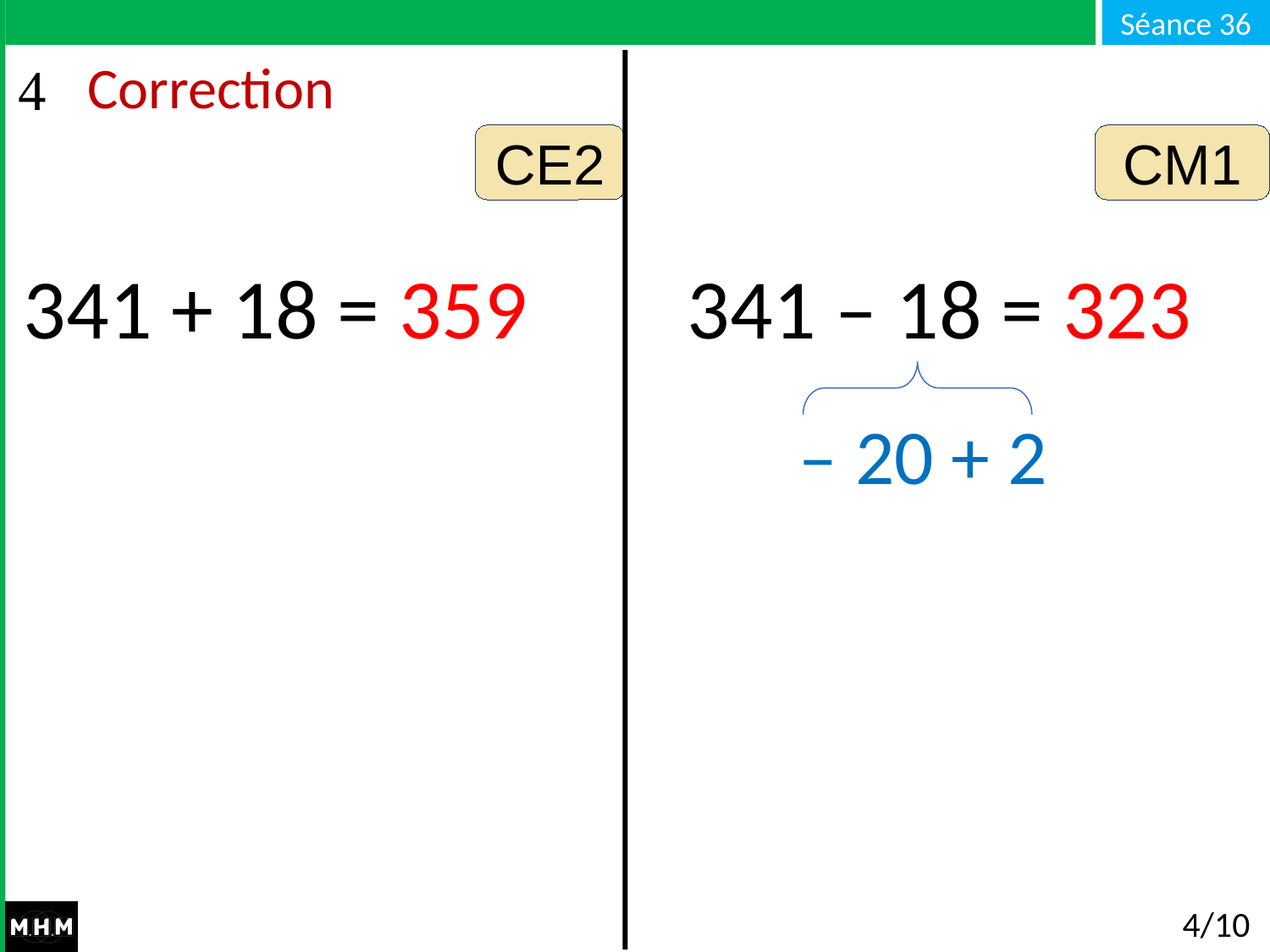

Correction
CE2
CM1
341 + 18 = 359
341 – 18 = 323

– 20 + 2
# 4/10